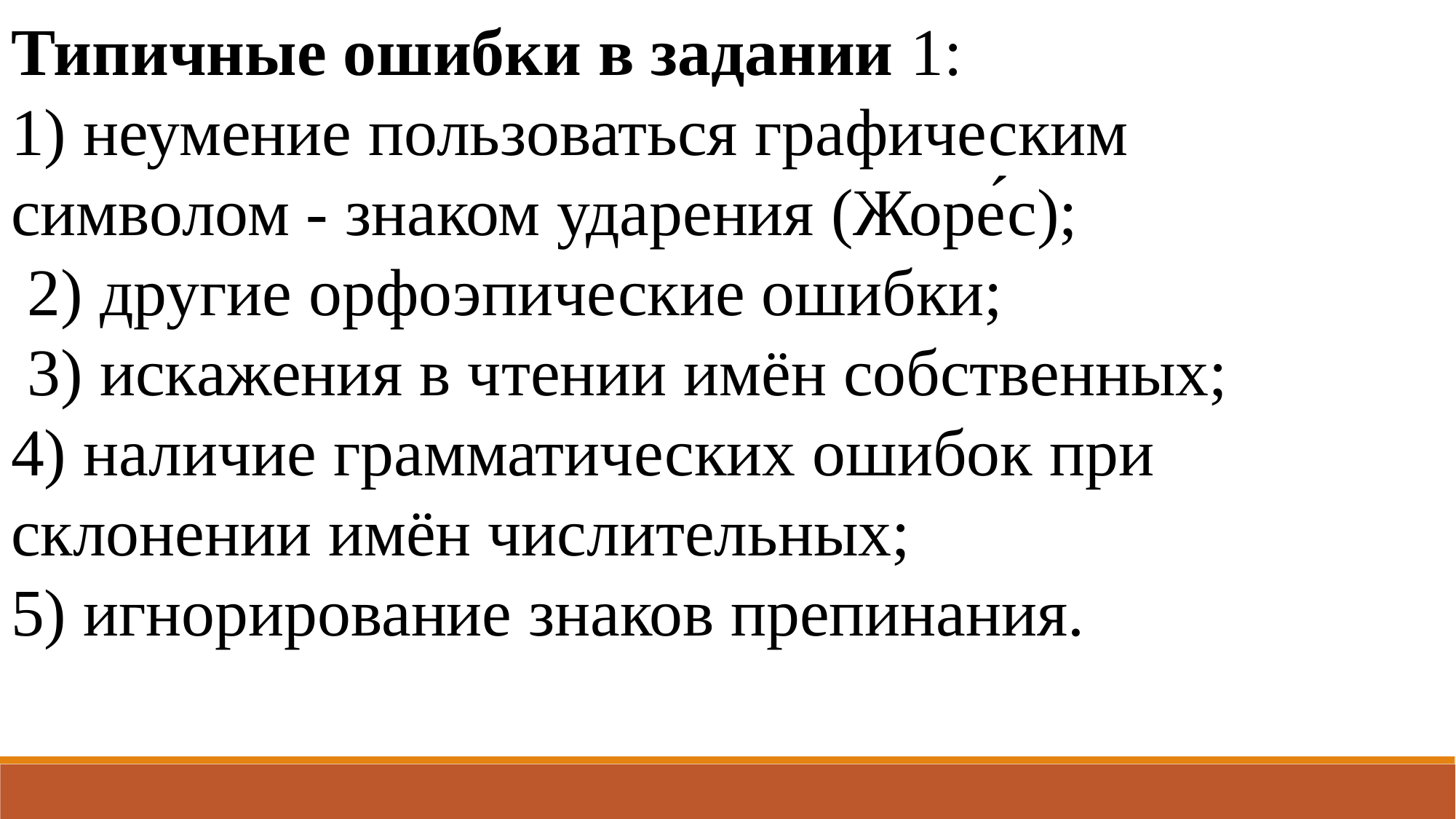

Типичные ошибки в задании 1:
1) неумение пользоваться графическим символом - знаком ударения (Жоре́с);
 2) другие орфоэпические ошибки;
 3) искажения в чтении имён собственных;
4) наличие грамматических ошибок при склонении имён числительных;
5) игнорирование знаков препинания.